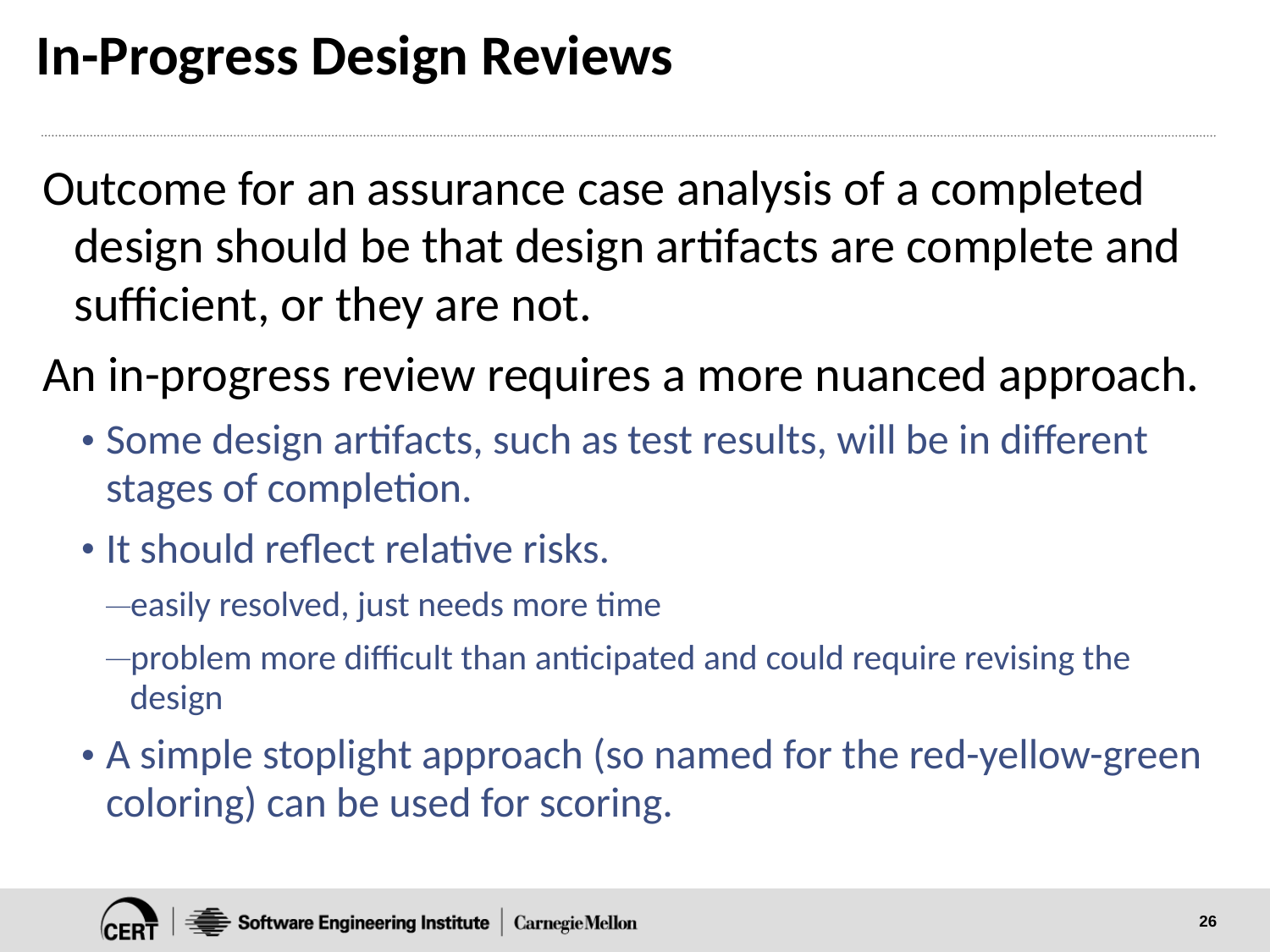

# In-Progress Design Reviews
Outcome for an assurance case analysis of a completed design should be that design artifacts are complete and sufficient, or they are not.
An in-progress review requires a more nuanced approach.
Some design artifacts, such as test results, will be in different stages of completion.
It should reflect relative risks.
easily resolved, just needs more time
problem more difficult than anticipated and could require revising the design
A simple stoplight approach (so named for the red-yellow-green coloring) can be used for scoring.